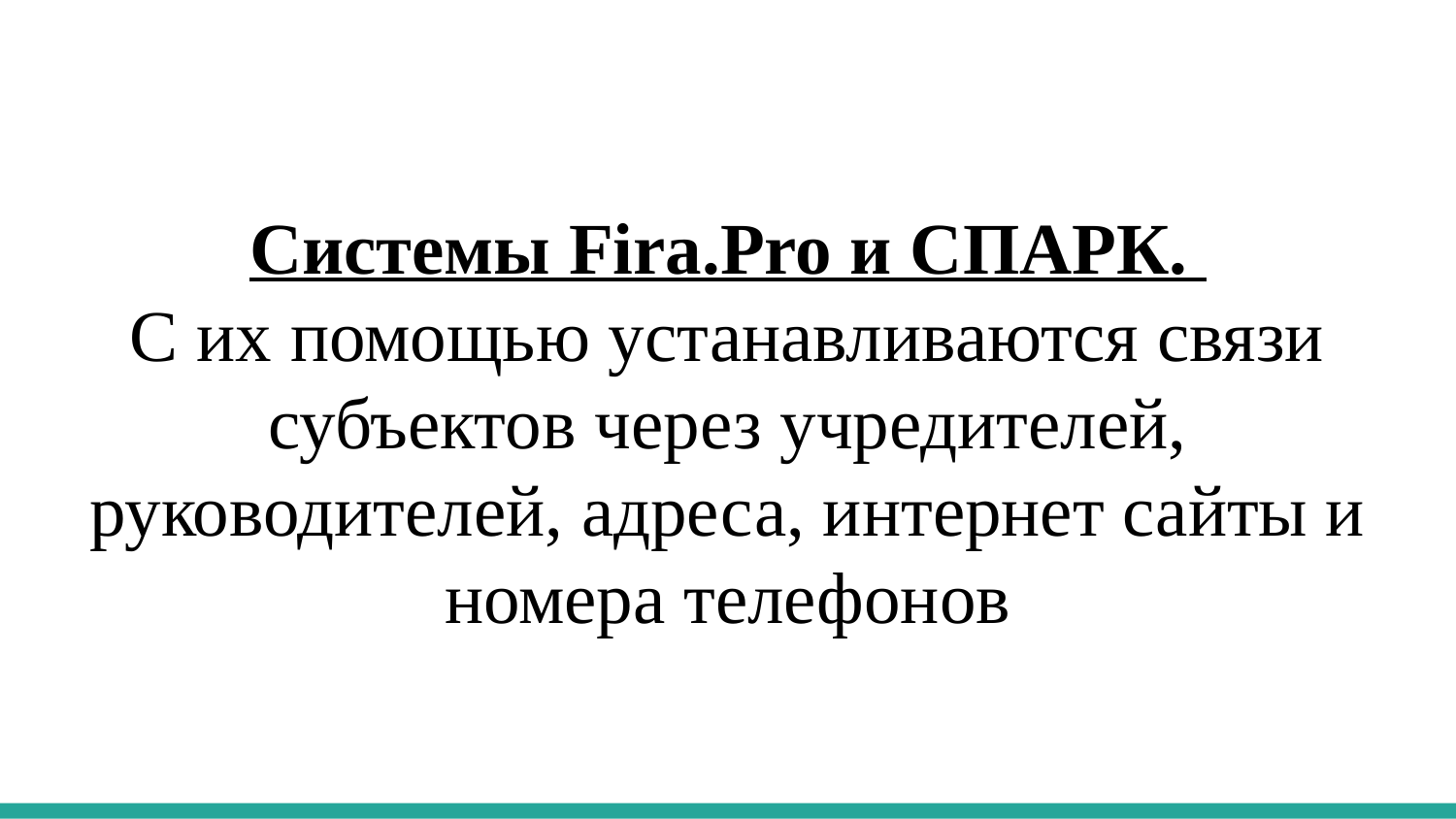

Системы Fira.Pro и СПАРК.
С их помощью устанавливаются связи субъектов через учредителей, руководителей, адреса, интернет сайты и номера телефонов